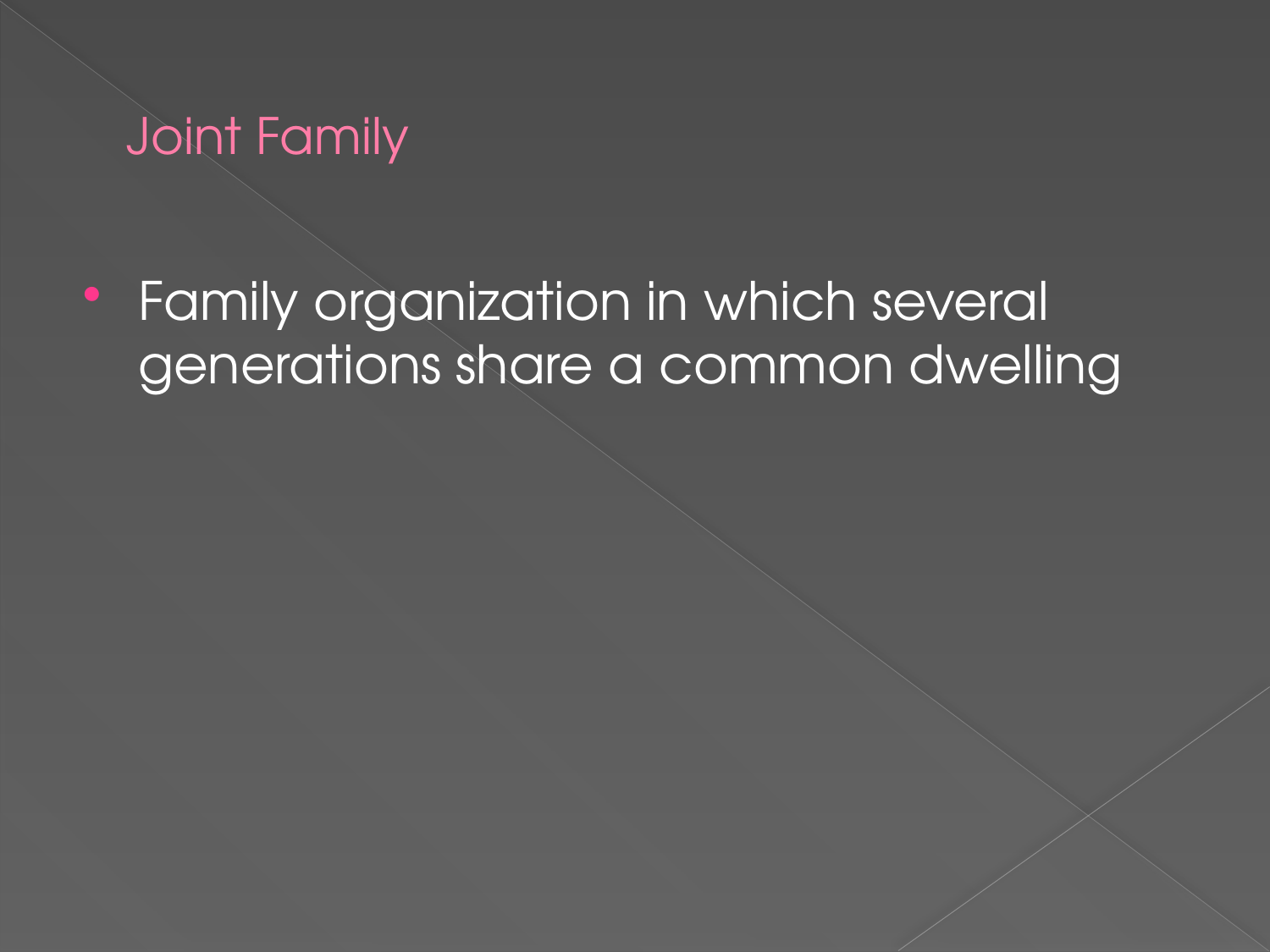

# Joint Family
Family organization in which several generations share a common dwelling